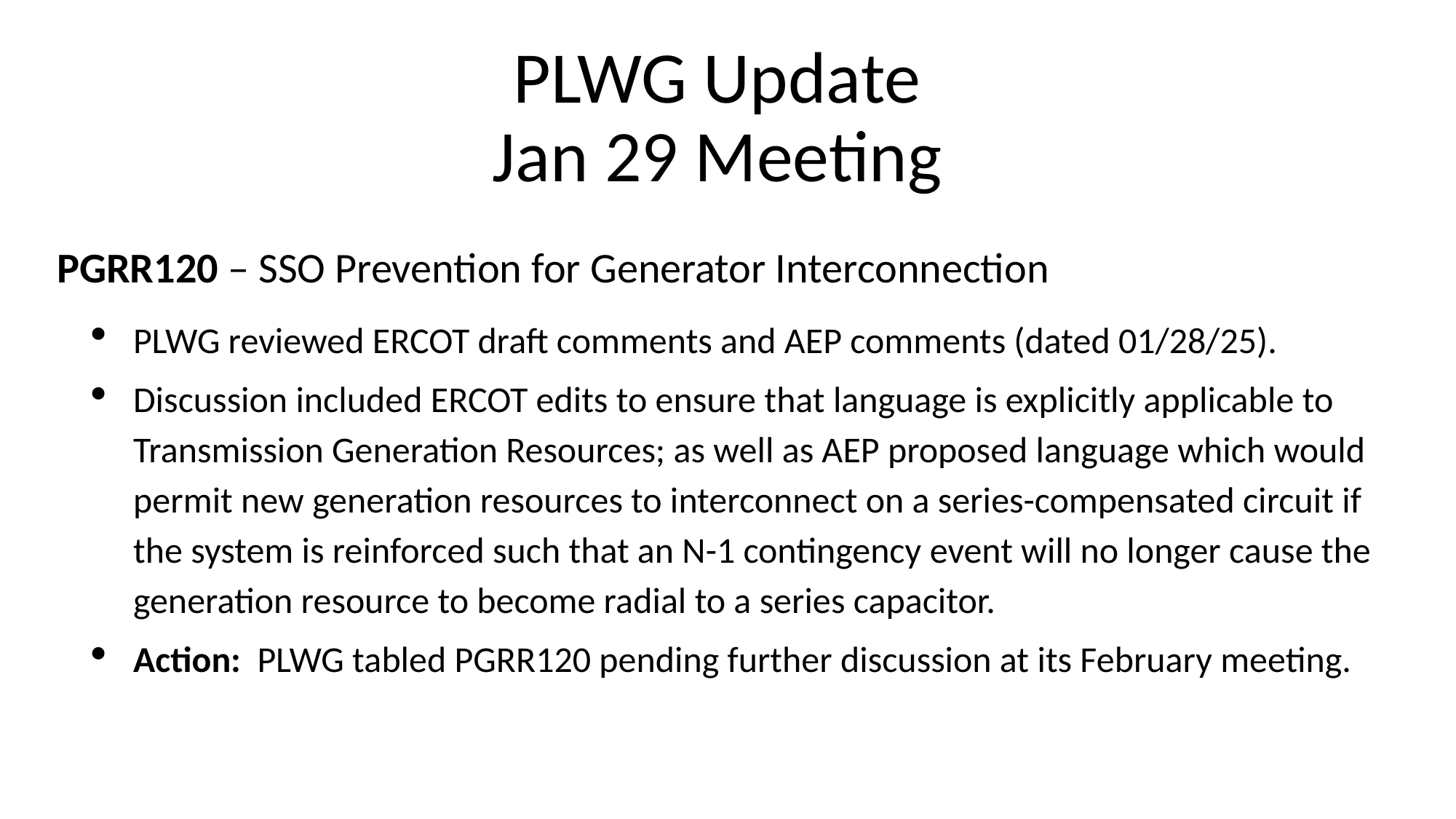

# PLWG Update Jan 29 Meeting
PGRR120 – SSO Prevention for Generator Interconnection
PLWG reviewed ERCOT draft comments and AEP comments (dated 01/28/25).
Discussion included ERCOT edits to ensure that language is explicitly applicable to Transmission Generation Resources; as well as AEP proposed language which would permit new generation resources to interconnect on a series-compensated circuit if the system is reinforced such that an N-1 contingency event will no longer cause the generation resource to become radial to a series capacitor.
Action:  PLWG tabled PGRR120 pending further discussion at its February meeting.